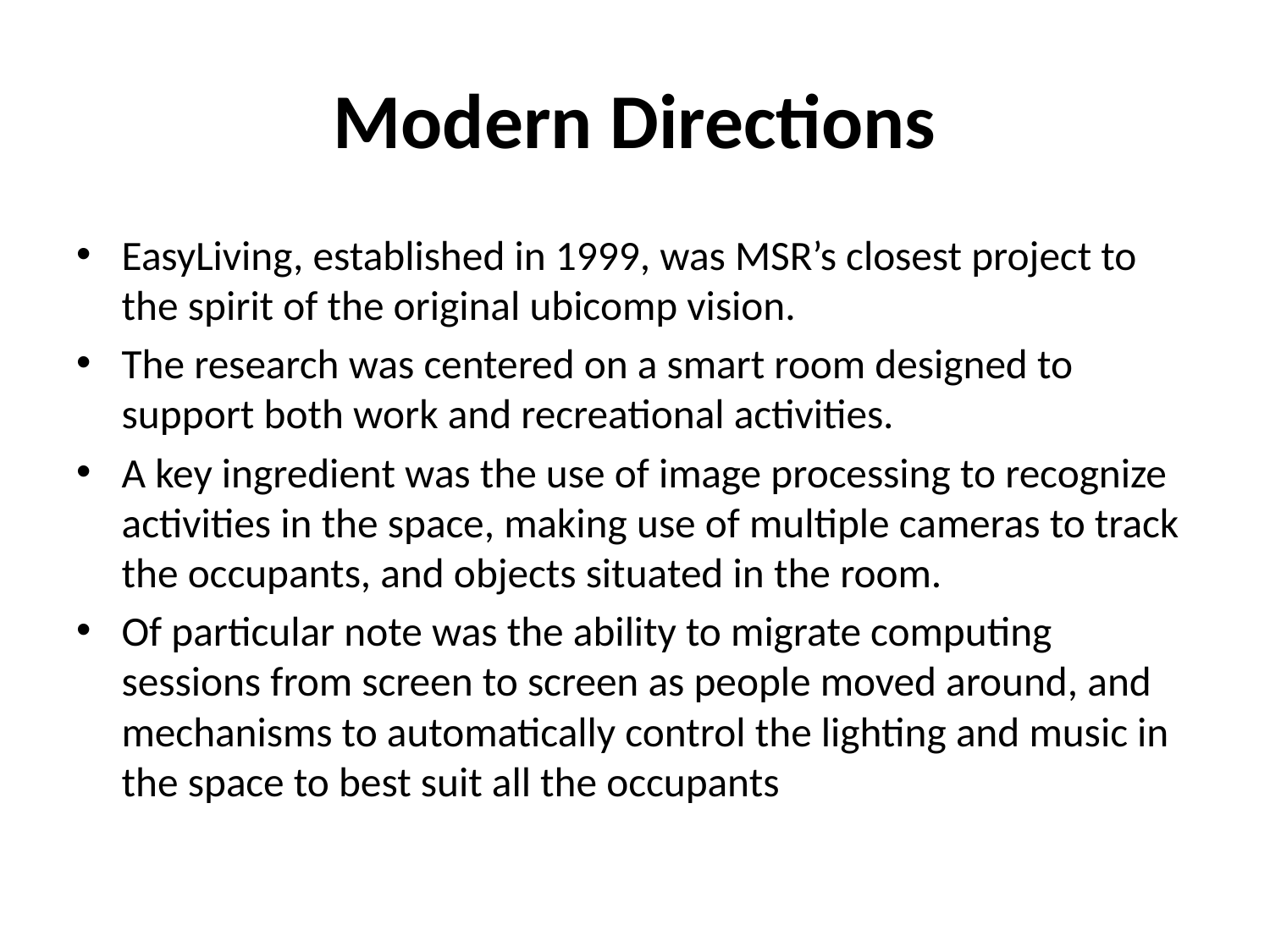

# Modern Directions
EasyLiving, established in 1999, was MSR’s closest project to the spirit of the original ubicomp vision.
The research was centered on a smart room designed to support both work and recreational activities.
A key ingredient was the use of image processing to recognize activities in the space, making use of multiple cameras to track the occupants, and objects situated in the room.
Of particular note was the ability to migrate computing sessions from screen to screen as people moved around, and mechanisms to automatically control the lighting and music in the space to best suit all the occupants